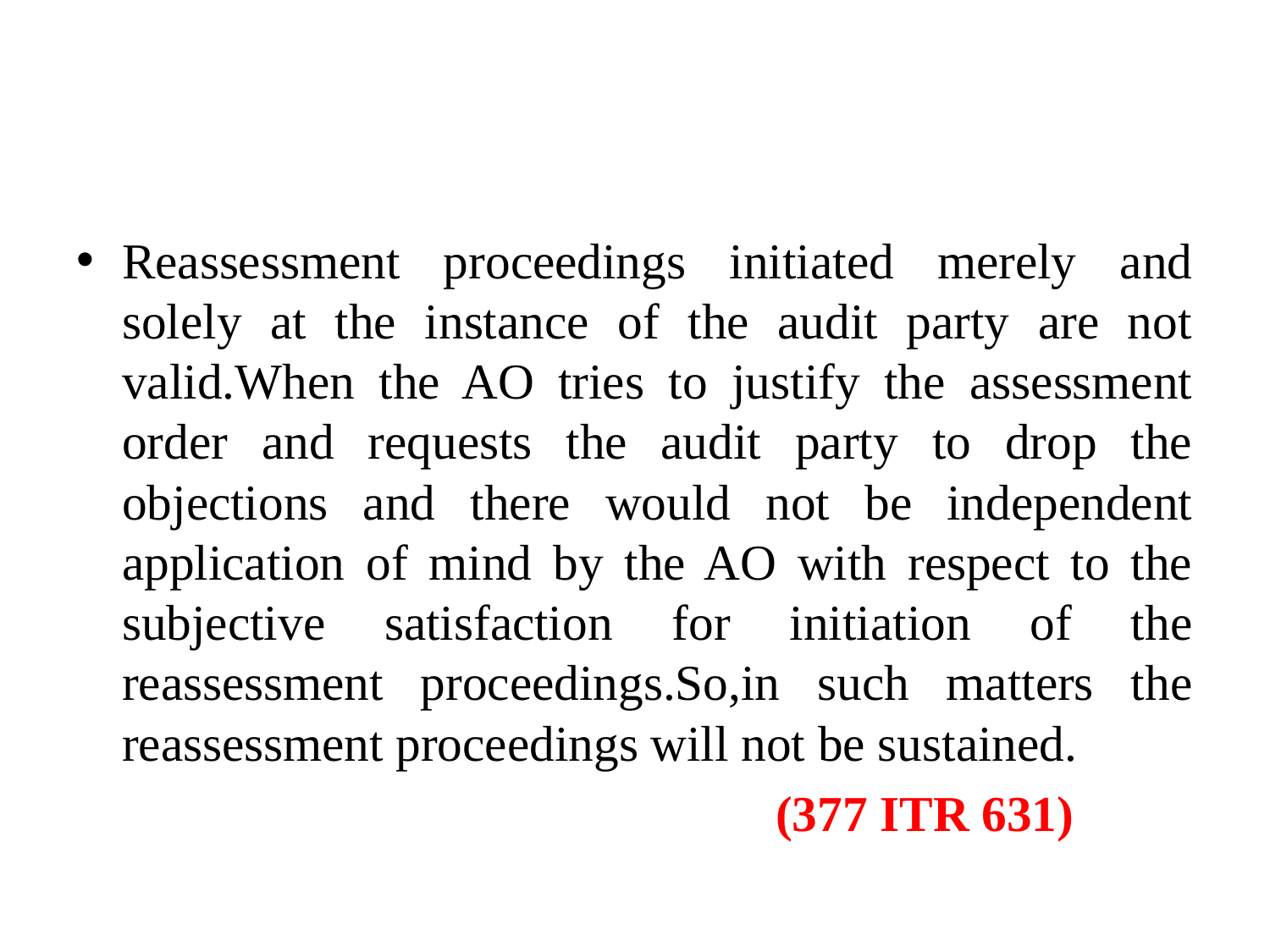

#
Reassessment proceedings initiated merely and solely at the instance of the audit party are not valid.When the AO tries to justify the assessment order and requests the audit party to drop the objections and there would not be independent application of mind by the AO with respect to the subjective satisfaction for initiation of the reassessment proceedings.So,in such matters the reassessment proceedings will not be sustained.
                                                        (377 ITR 631)